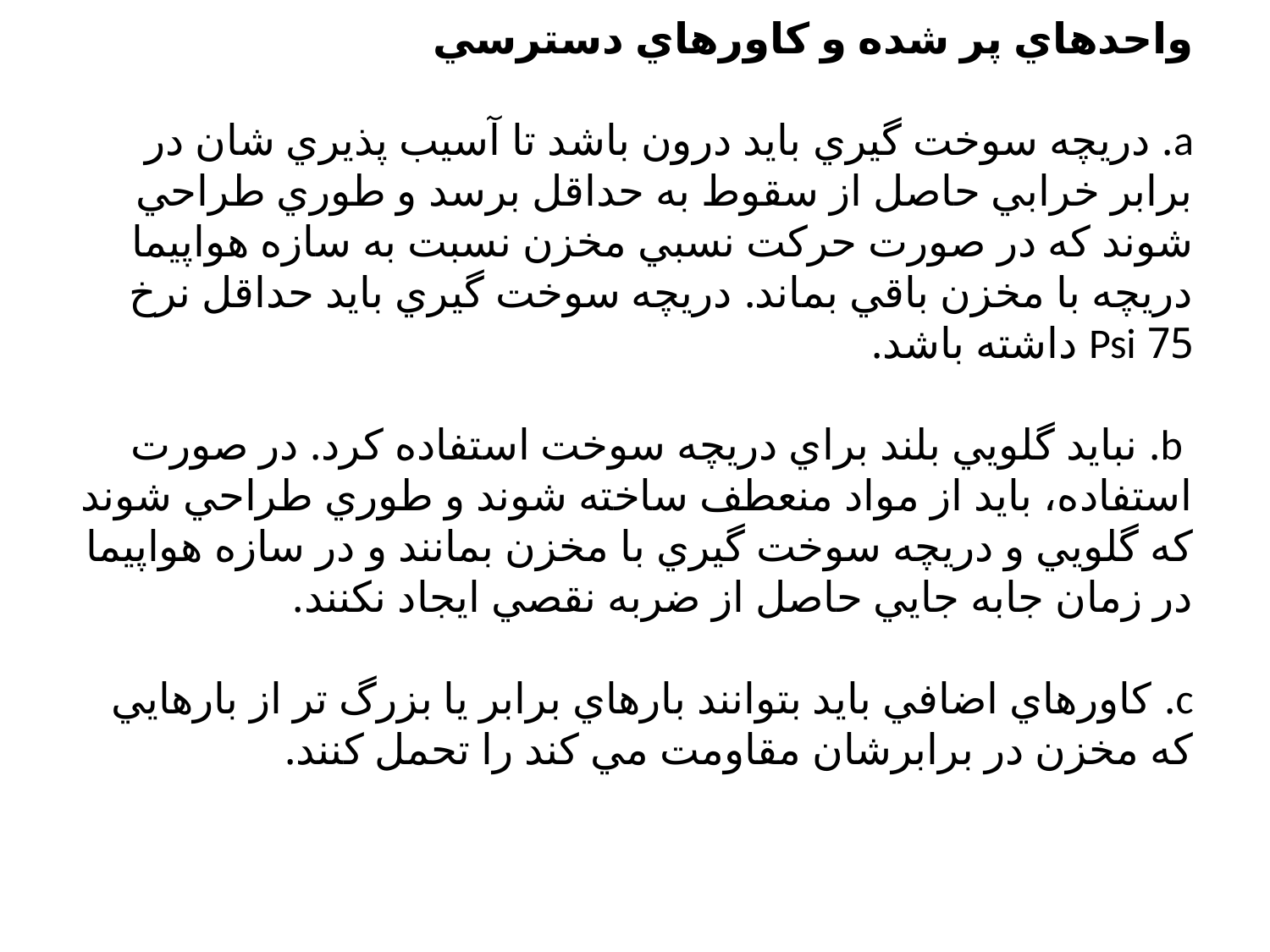

# واحدهاي پر شده و کاورهاي دسترسي a. دريچه سوخت گيري بايد درون باشد تا آسيب پذيري شان در برابر خرابي حاصل از سقوط به حداقل برسد و طوري طراحي شوند که در صورت حرکت نسبي مخزن نسبت به سازه هواپيما دريچه با مخزن باقي بماند. دريچه سوخت گيري بايد حداقل نرخ 75 Psi داشته باشد. b. نبايد گلويي بلند براي دريچه سوخت استفاده کرد. در صورت استفاده، بايد از مواد منعطف ساخته شوند و طوري طراحي شوند که گلويي و دريچه سوخت گيري با مخزن بمانند و در سازه هواپيما در زمان جابه جايي حاصل از ضربه نقصي ايجاد نکنند. c. کاورهاي اضافي بايد بتوانند بارهاي برابر يا بزرگ تر از بارهايي که مخزن در برابرشان مقاومت مي کند را تحمل کنند.